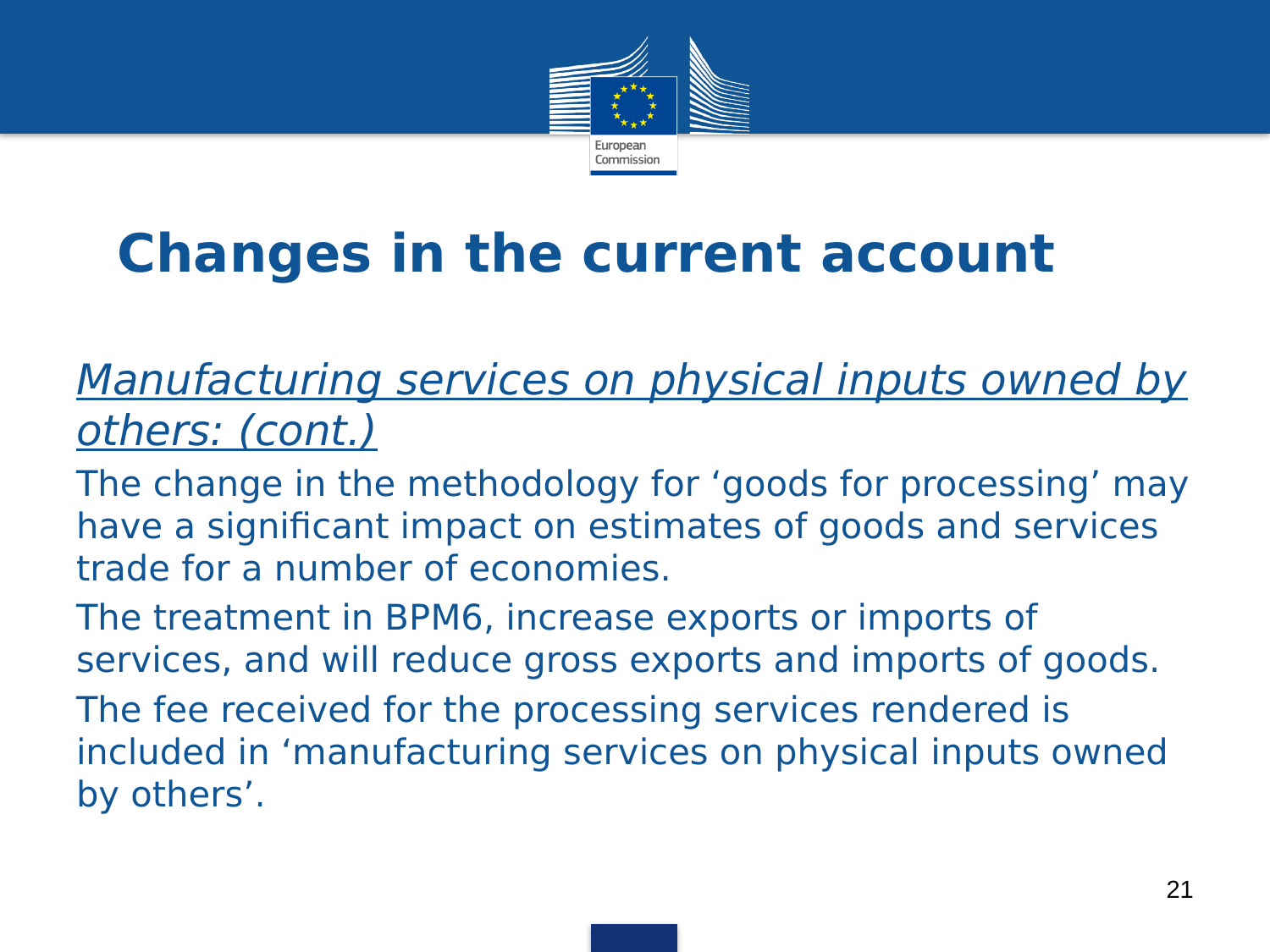

# Changes in the current account
Manufacturing services on physical inputs owned by others: (cont.)
The change in the methodology for ‘goods for processing’ may have a significant impact on estimates of goods and services trade for a number of economies.
The treatment in BPM6, increase exports or imports of services, and will reduce gross exports and imports of goods.
The fee received for the processing services rendered is included in ‘manufacturing services on physical inputs owned by others’.
21